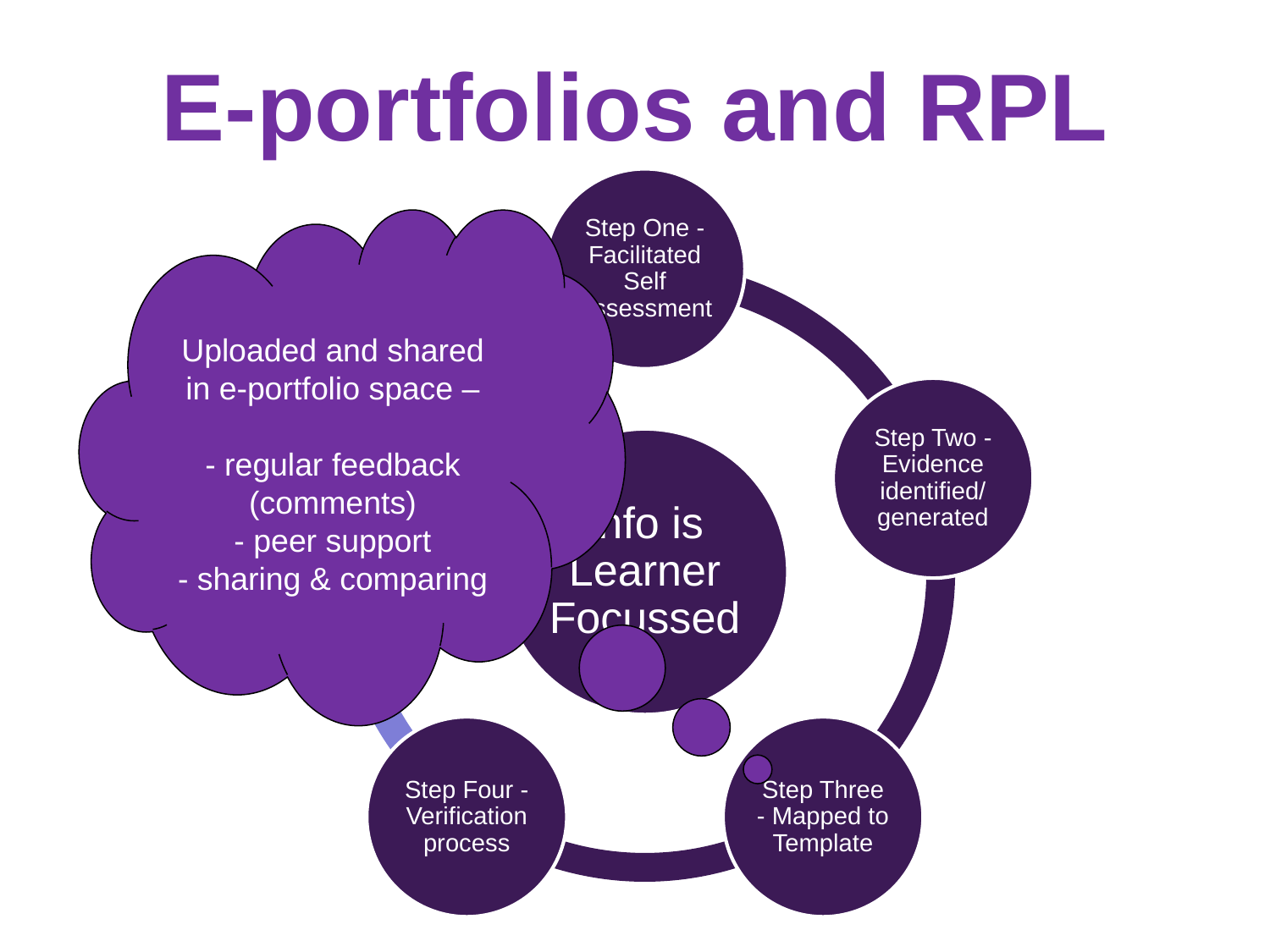

E-portfolios and RPL
Info is Learner Focussed
Step One - Facilitated Self Assessment
Step Two - Evidence identified/ generated
Step Three - Mapped to Template
Step Four - Verification process
Step Five Qualification or Gap Training

Uploaded and shared in e-portfolio space –

- regular feedback (comments)
 - peer support
- sharing & comparing